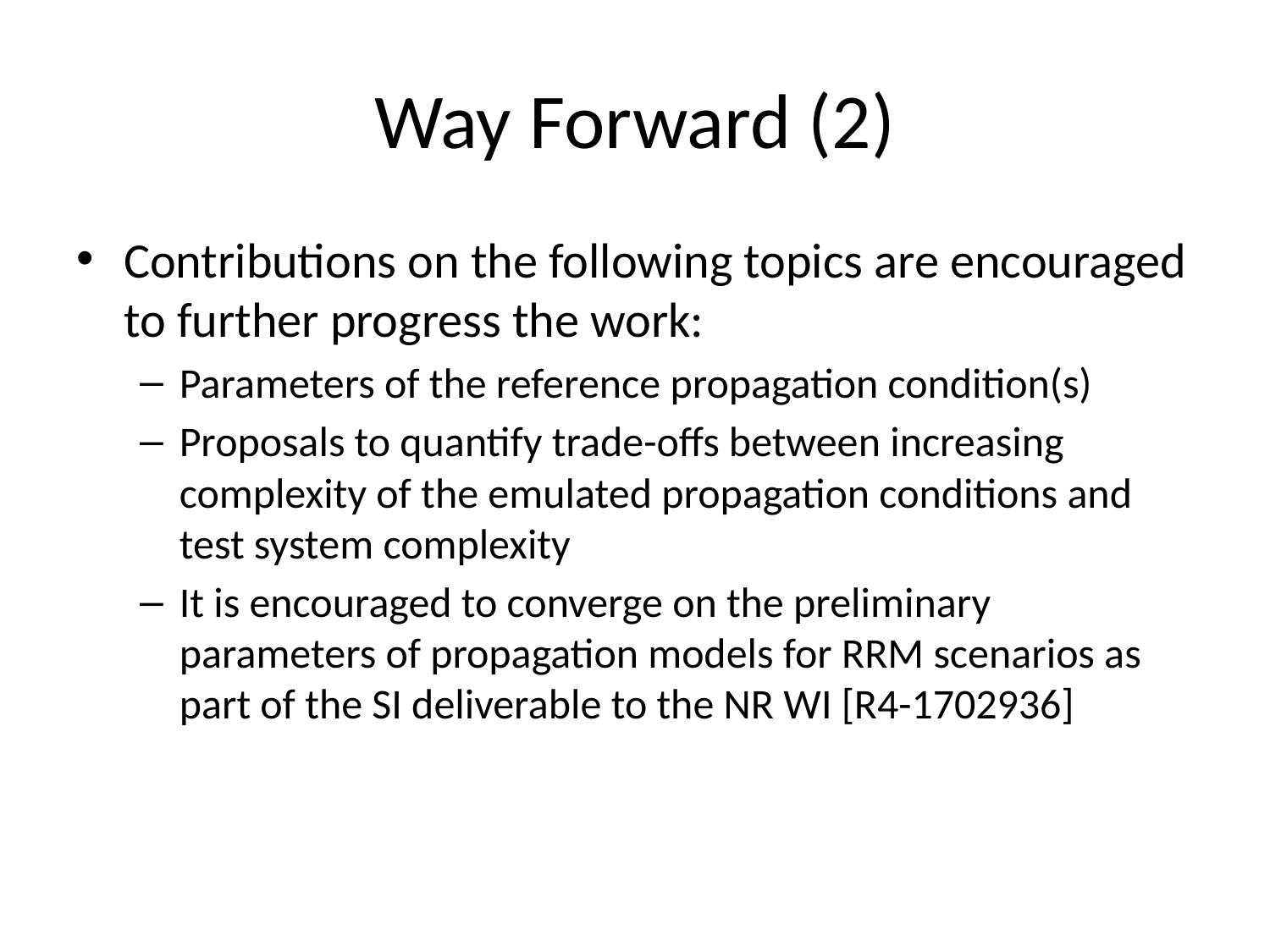

# Way Forward (2)
Contributions on the following topics are encouraged to further progress the work:
Parameters of the reference propagation condition(s)
Proposals to quantify trade-offs between increasing complexity of the emulated propagation conditions and test system complexity
It is encouraged to converge on the preliminary parameters of propagation models for RRM scenarios as part of the SI deliverable to the NR WI [R4-1702936]